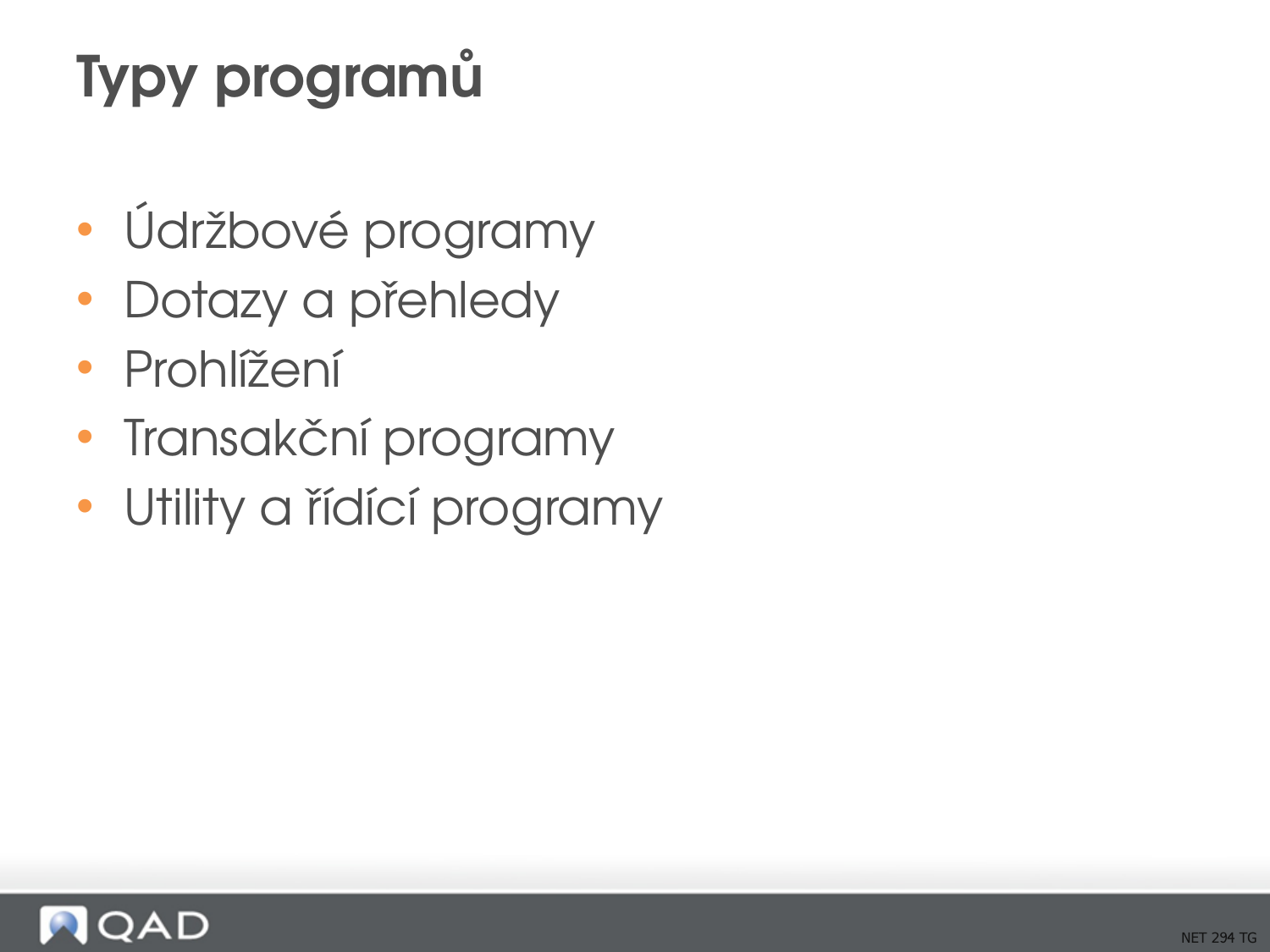

# Typy programů

Údržbové programy
Dotazy a přehledy
Prohlížení
Transakční programy
Utility a řídící programy
NET 294 TG